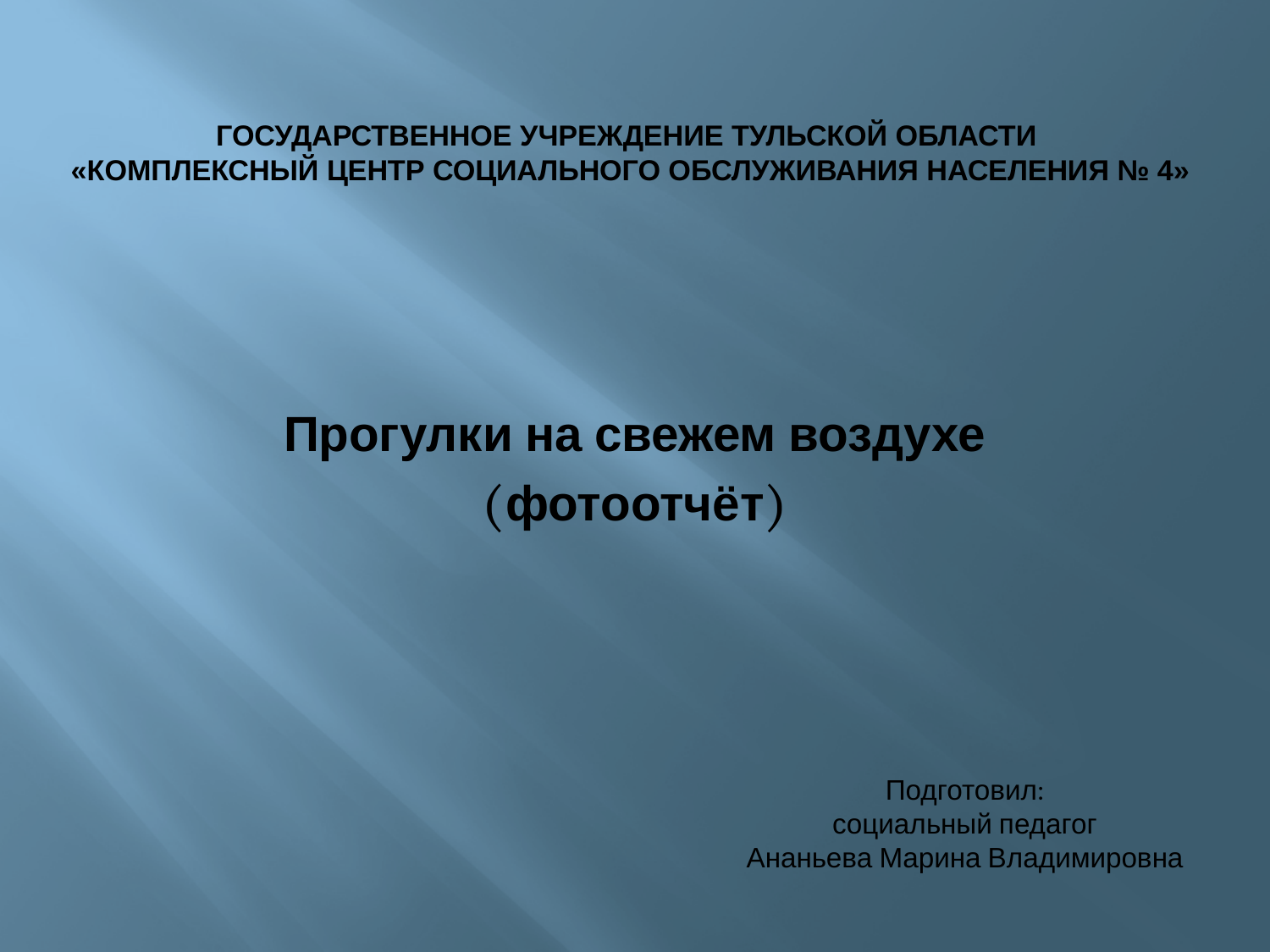

# ГОСУДАРСТВЕННОЕ УЧРЕЖДЕНИЕ Тульской области «комплексный центр социального обслуживания населения № 4»
Прогулки на свежем воздухе
(фотоотчёт)
Подготовил:
 социальный педагог
Ананьева Марина Владимировна